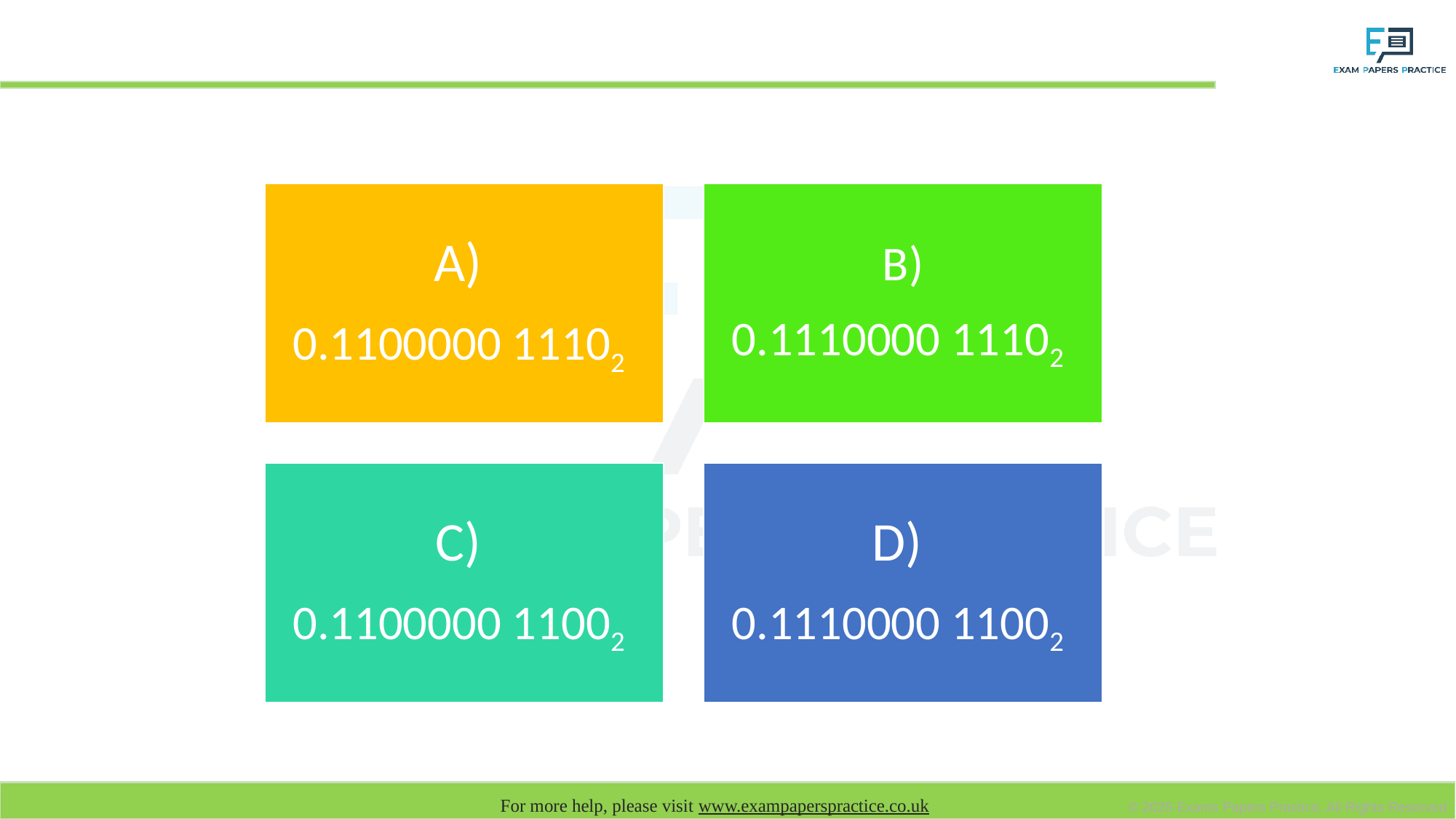

# What is 0.132812510  in normalised floating point?
A)
0.1100000 11102
B)
0.1110000 11102
C)
0.1100000 11002
D)
0.1110000 11002